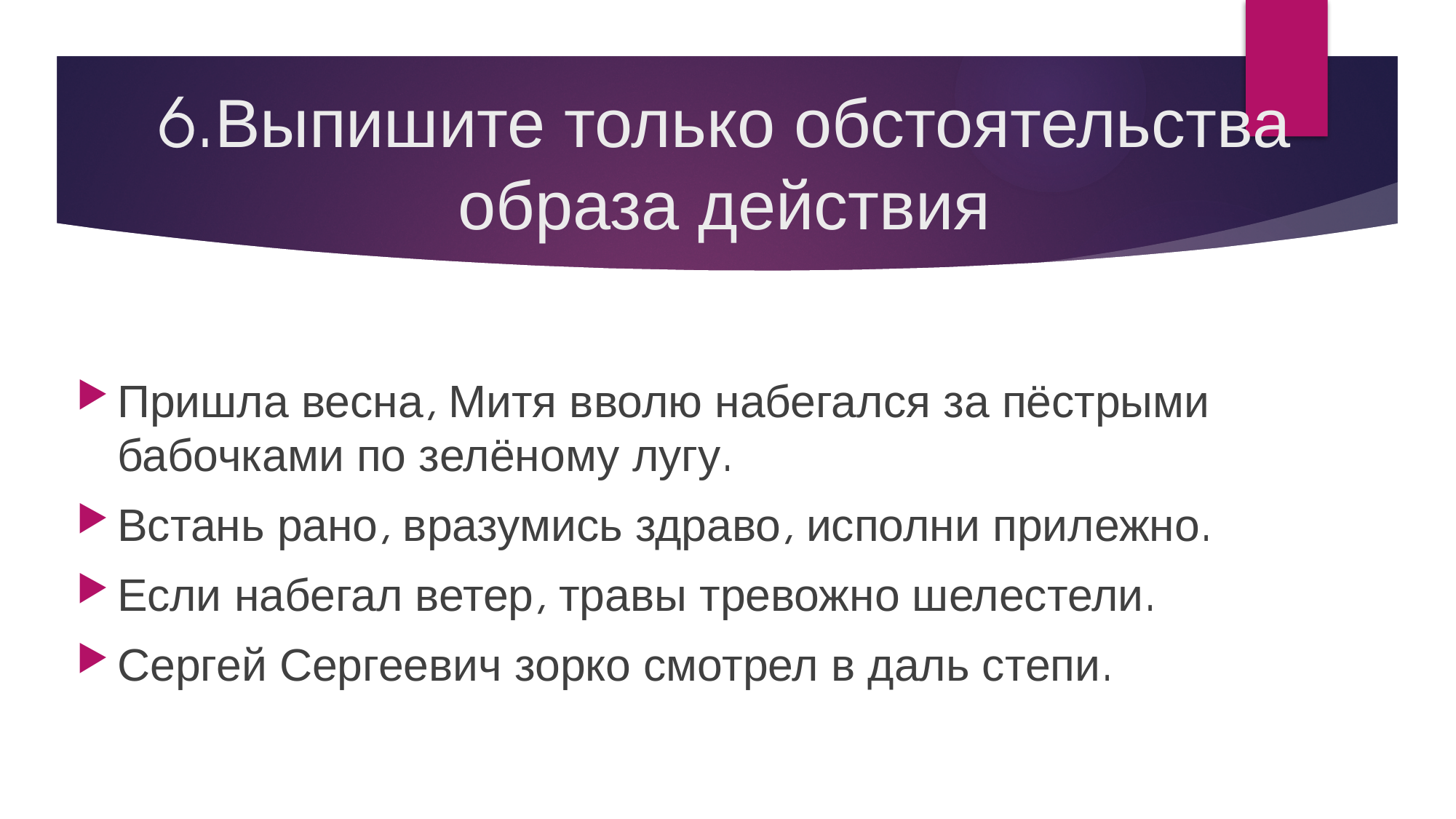

# 6.Выпишите только обстоятельства образа действия
Пришла весна, Митя вволю набегался за пёстрыми бабочками по зелёному лугу.
Встань рано, вразумись здраво, исполни прилежно.
Если набегал ветер, травы тревожно шелестели.
Сергей Сергеевич зорко смотрел в даль степи.